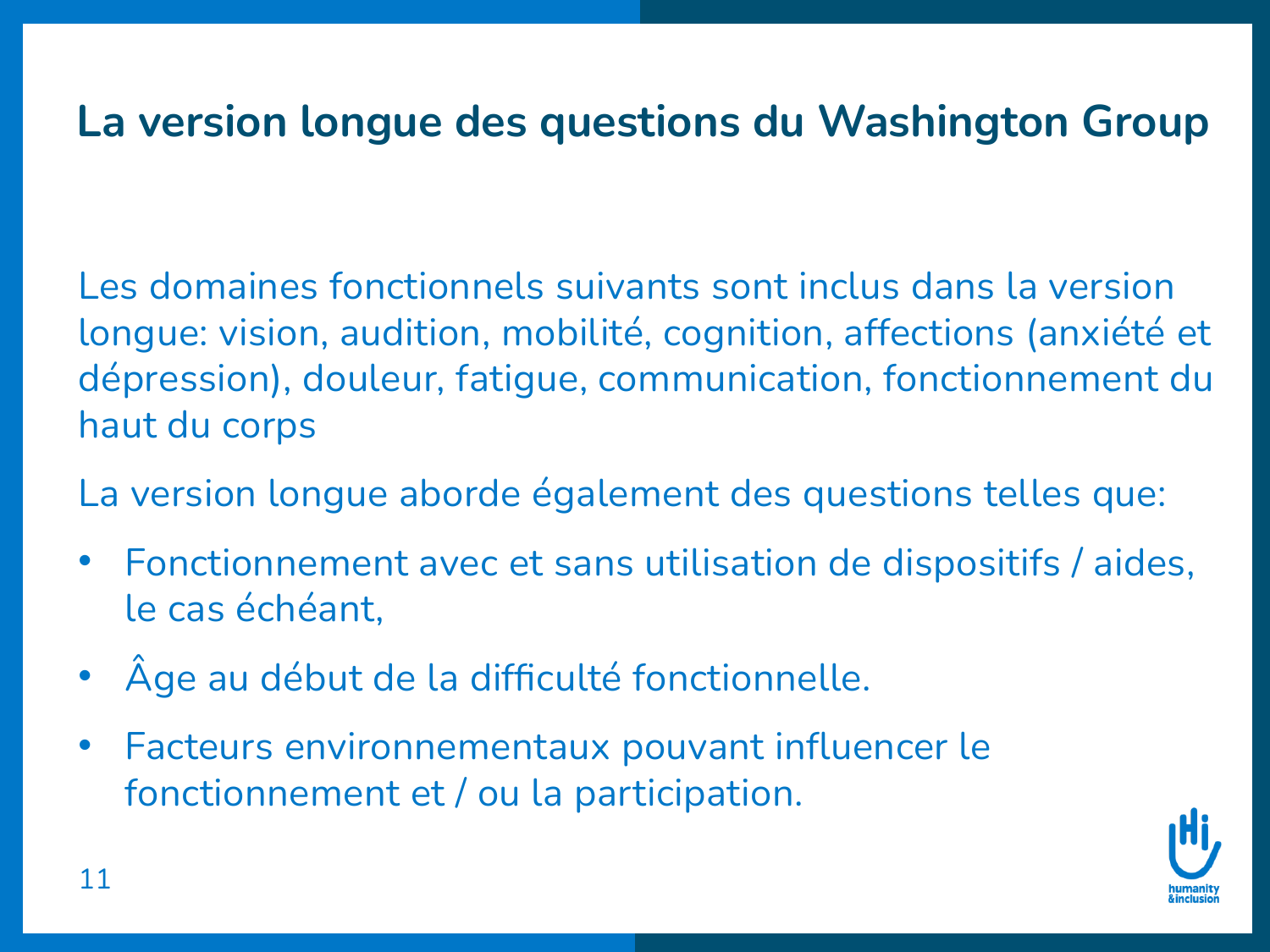

# La version longue des questions du Washington Group
Les domaines fonctionnels suivants sont inclus dans la version longue: vision, audition, mobilité, cognition, affections (anxiété et dépression), douleur, fatigue, communication, fonctionnement du haut du corps
La version longue aborde également des questions telles que:
Fonctionnement avec et sans utilisation de dispositifs / aides, le cas échéant,
Âge au début de la difficulté fonctionnelle.
Facteurs environnementaux pouvant influencer le fonctionnement et / ou la participation.
11